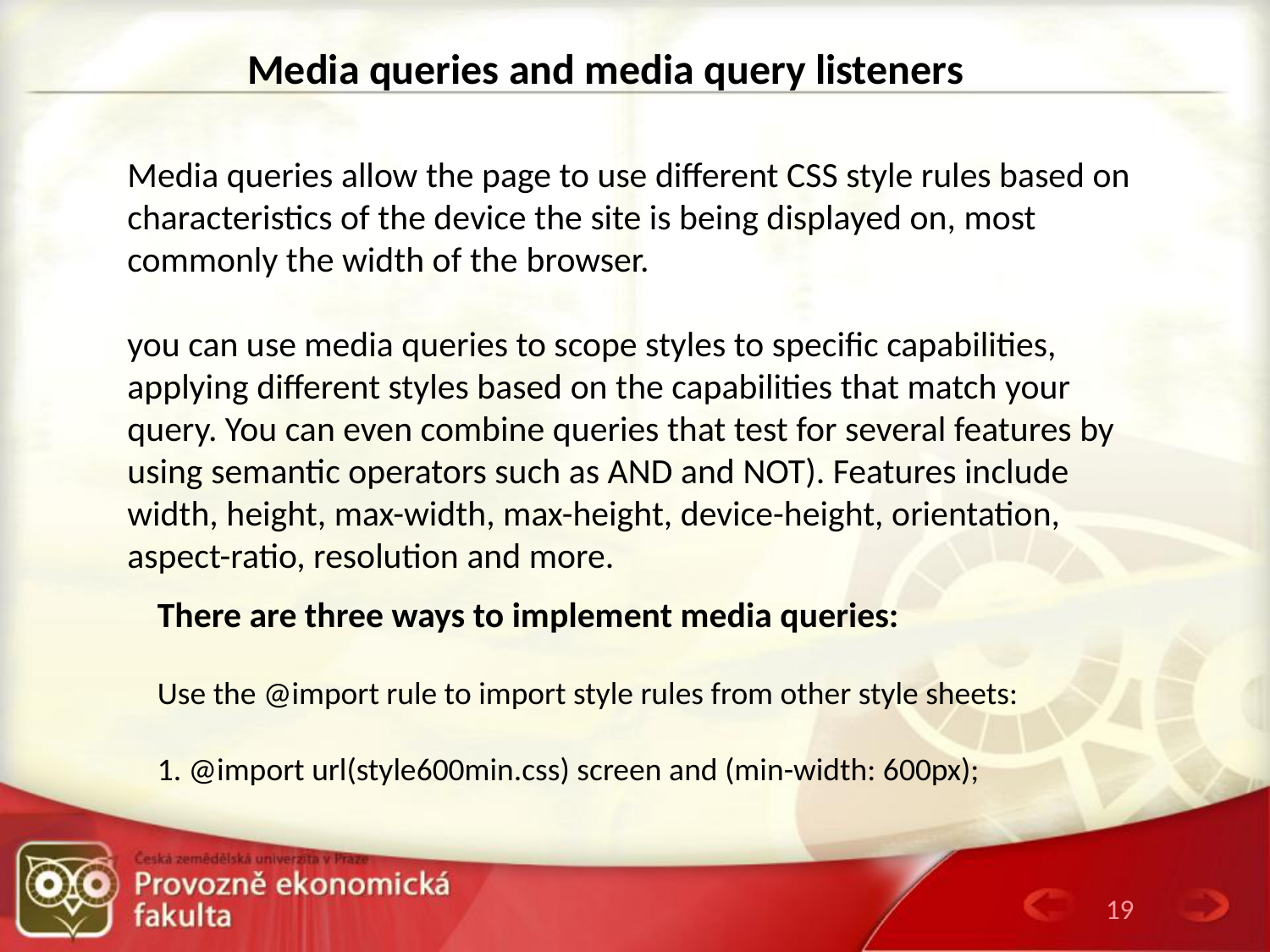

Media queries and media query listeners

Media queries allow the page to use different CSS style rules based on characteristics of the device the site is being displayed on, most commonly the width of the browser.

you can use media queries to scope styles to specific capabilities, applying different styles based on the capabilities that match your query. You can even combine queries that test for several features by using semantic operators such as AND and NOT). Features include width, height, max-width, max-height, device-height, orientation, aspect-ratio, resolution and more.
There are three ways to implement media queries:

Use the @import rule to import style rules from other style sheets:

1. @import url(style600min.css) screen and (min-width: 600px);